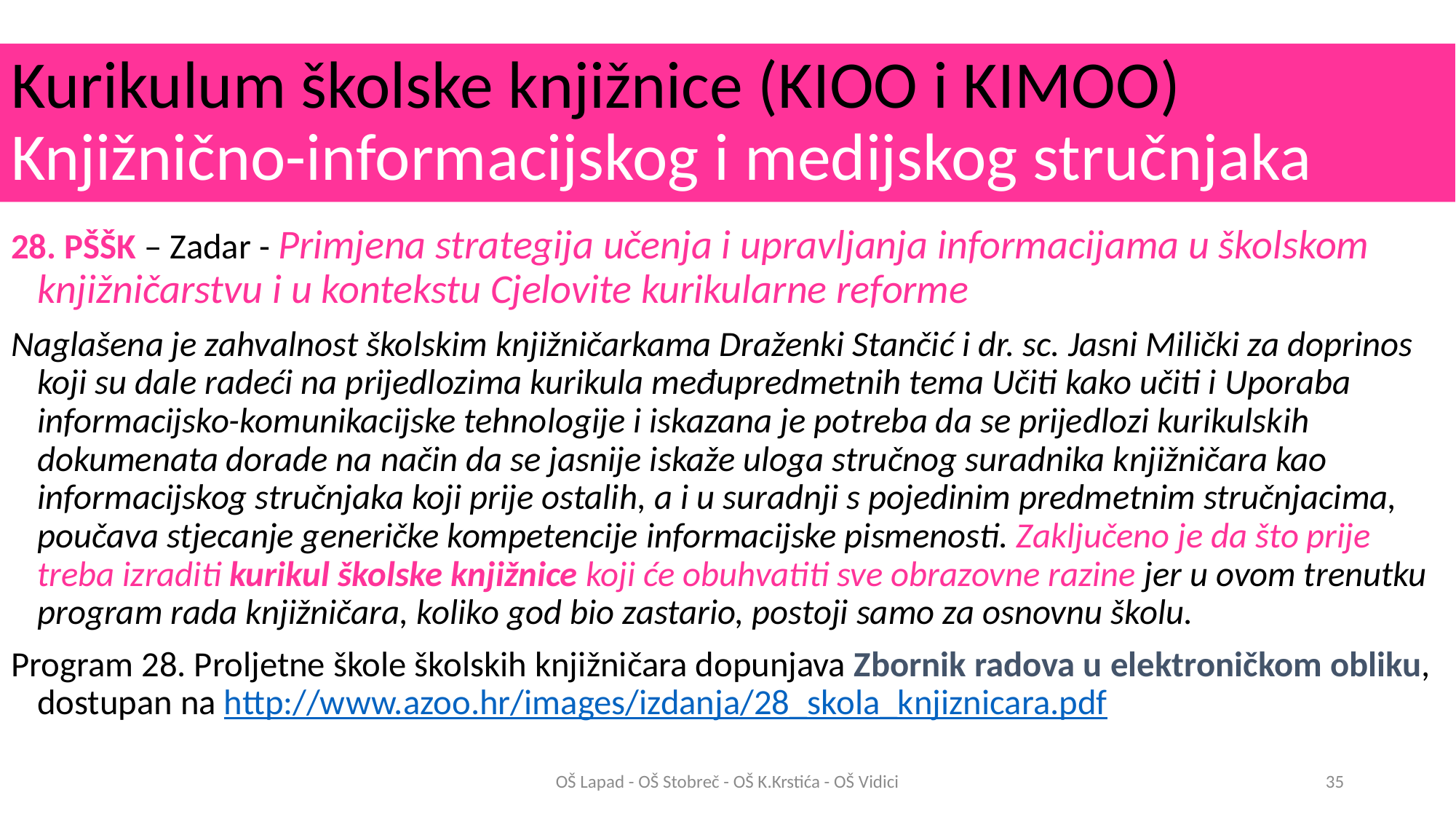

# Kurikulum školske knjižnice (KIOO i KIMOO) Knjižnično-informacijskog i medijskog stručnjaka
28. PŠŠK – Zadar - Primjena strategija učenja i upravljanja informacijama u školskom knjižničarstvu i u kontekstu Cjelovite kurikularne reforme
Naglašena je zahvalnost školskim knjižničarkama Draženki Stančić i dr. sc. Jasni Milički za doprinos koji su dale radeći na prijedlozima kurikula međupredmetnih tema Učiti kako učiti i Uporaba informacijsko-komunikacijske tehnologije i iskazana je potreba da se prijedlozi kurikulskih dokumenata dorade na način da se jasnije iskaže uloga stručnog suradnika knjižničara kao informacijskog stručnjaka koji prije ostalih, a i u suradnji s pojedinim predmetnim stručnjacima, poučava stjecanje generičke kompetencije informacijske pismenosti. Zaključeno je da što prije treba izraditi kurikul školske knjižnice koji će obuhvatiti sve obrazovne razine jer u ovom trenutku program rada knjižničara, koliko god bio zastario, postoji samo za osnovnu školu.
Program 28. Proljetne škole školskih knjižničara dopunjava Zbornik radova u elektroničkom obliku, dostupan na http://www.azoo.hr/images/izdanja/28_skola_knjiznicara.pdf

OŠ Lapad - OŠ Stobreč - OŠ K.Krstića - OŠ Vidici
35